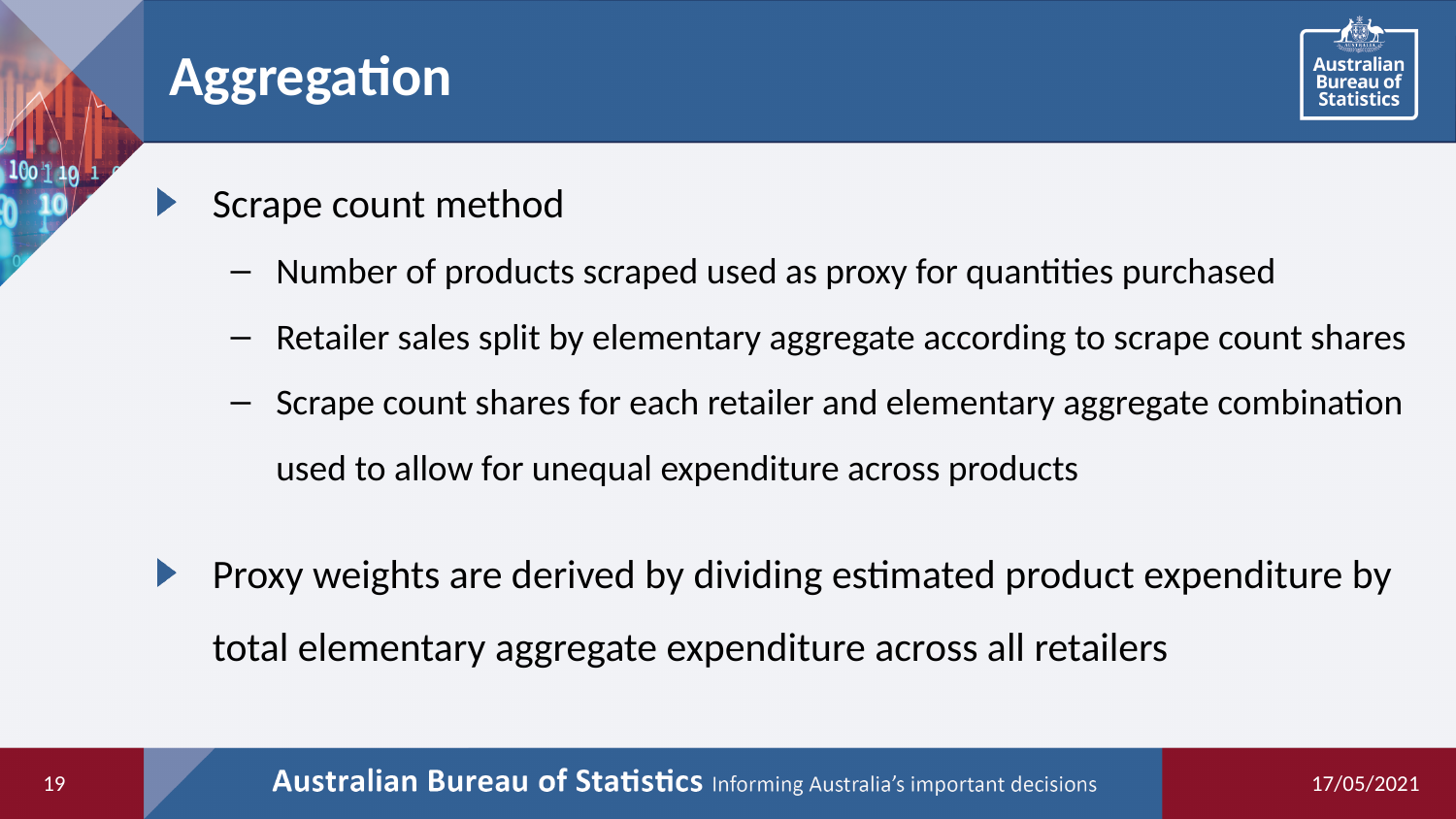

# Aggregation
Scrape count method
Number of products scraped used as proxy for quantities purchased
Retailer sales split by elementary aggregate according to scrape count shares
Scrape count shares for each retailer and elementary aggregate combination used to allow for unequal expenditure across products

Proxy weights are derived by dividing estimated product expenditure by total elementary aggregate expenditure across all retailers
19
17/05/2021